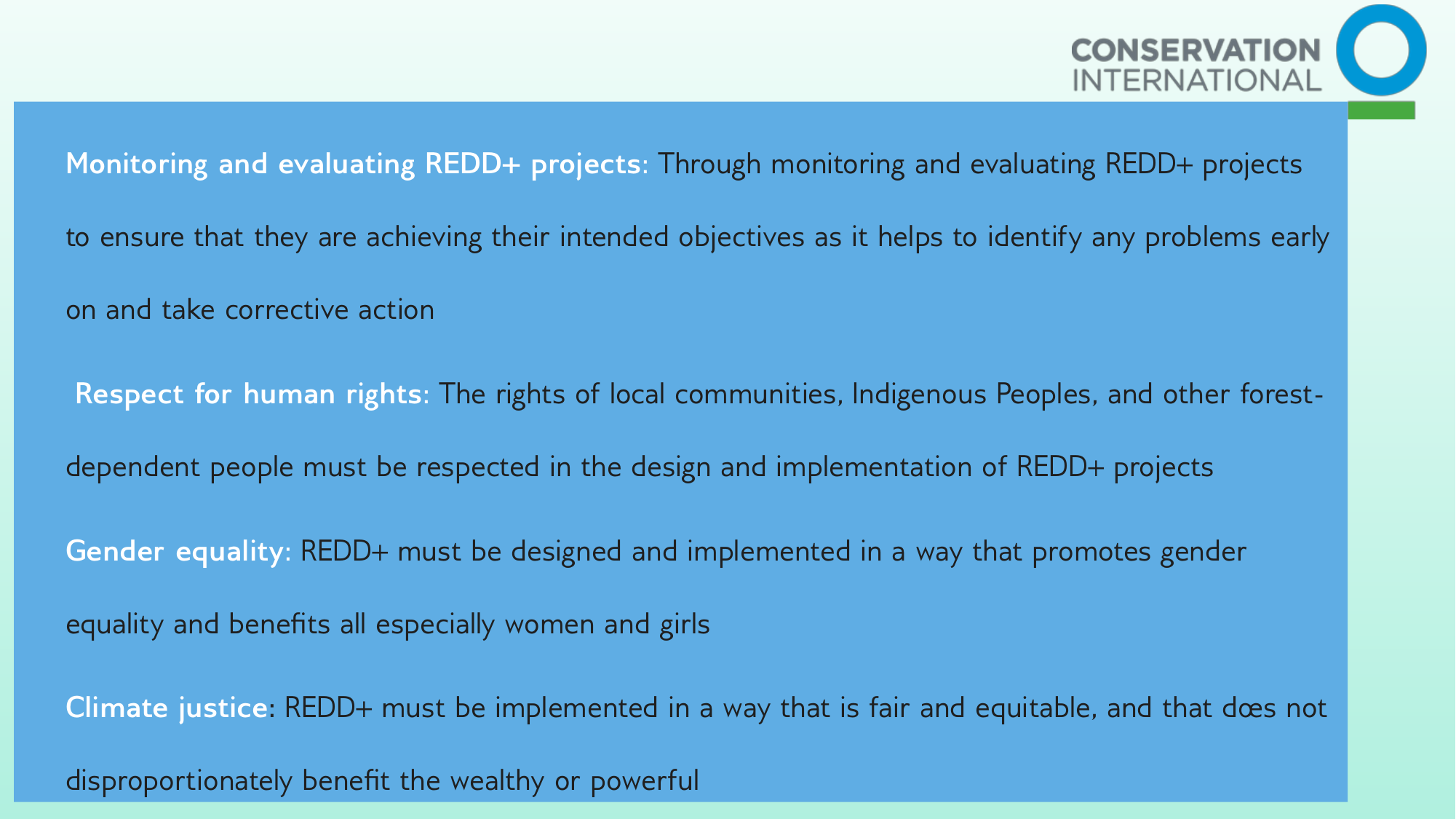

Monitoring and evaluating REDD+ projects: Through monitoring and evaluating REDD+ projects to ensure that they are achieving their intended objectives as it helps to identify any problems early on and take corrective action
 Respect for human rights: The rights of local communities, Indigenous Peoples, and other forest-dependent people must be respected in the design and implementation of REDD+ projects
Gender equality: REDD+ must be designed and implemented in a way that promotes gender equality and benefits all especially women and girls
Climate justice: REDD+ must be implemented in a way that is fair and equitable, and that does not disproportionately benefit the wealthy or powerful